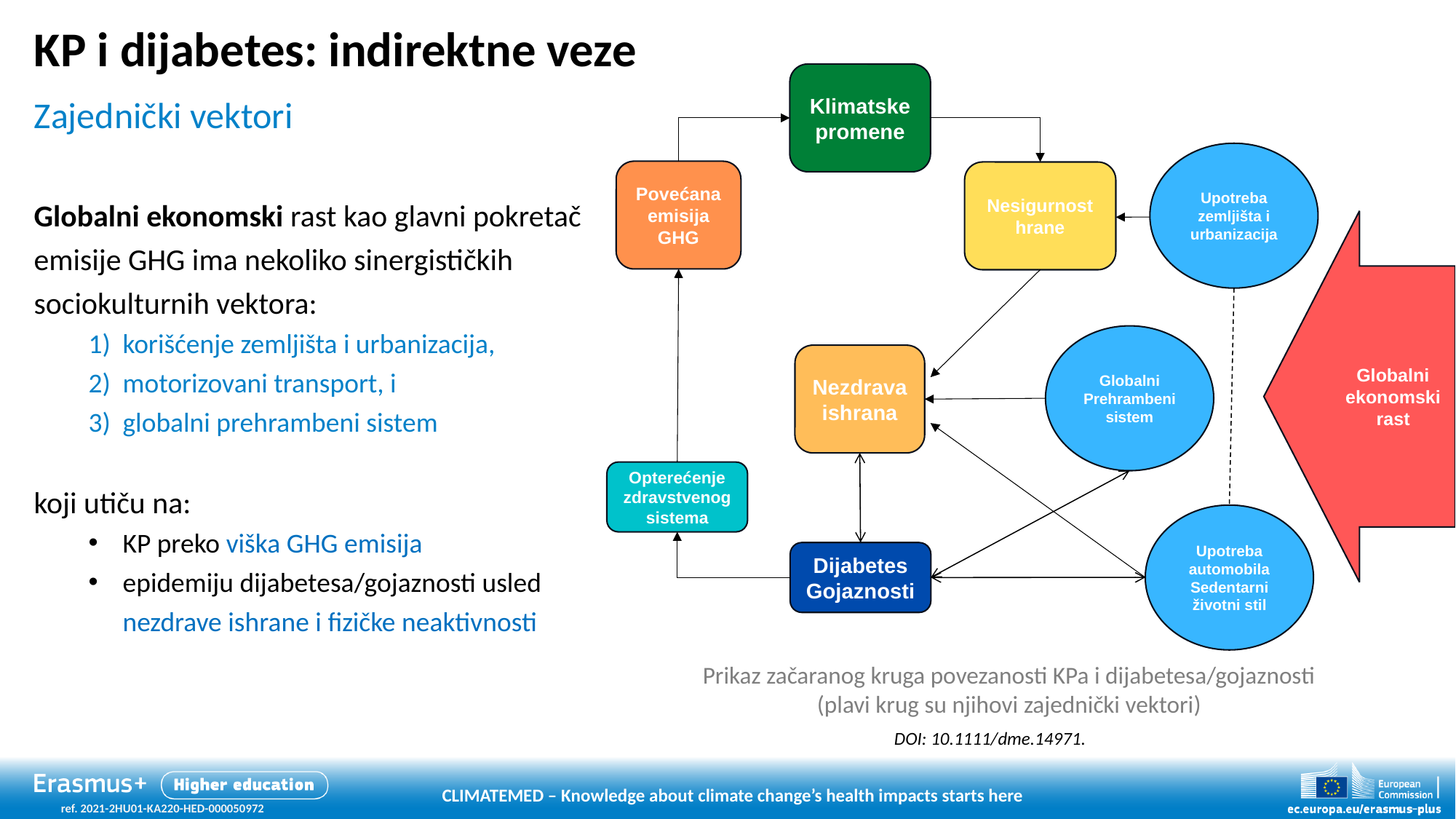

# KP i dijabetes: indirektne veze
Klimatske promene

Upotreba zemljišta i urbanizacija
Povećana emisija GHG
Nesigurnost hrane
Globalni ekonomski rast

Globalni
Prehrambeni
sistem
Nezdrava ishrana

Opterećenje zdravstvenog sistema

Upotreba automobila
Sedentarni životni stil

Dijabetes
Gojaznosti

Zajednički vektori
Globalni ekonomski rast kao glavni pokretač emisije GHG ima nekoliko sinergističkih sociokulturnih vektora:
korišćenje zemljišta i urbanizacija,
motorizovani transport, i
globalni prehrambeni sistem
koji utiču na:
KP preko viška GHG emisija
epidemiju dijabetesa/gojaznosti usled nezdrave ishrane i fizičke neaktivnosti
Prikaz začaranog kruga povezanosti KPa i dijabetesa/gojaznosti
(plavi krug su njihovi zajednički vektori)
DOI: 10.1111/dme.14971.